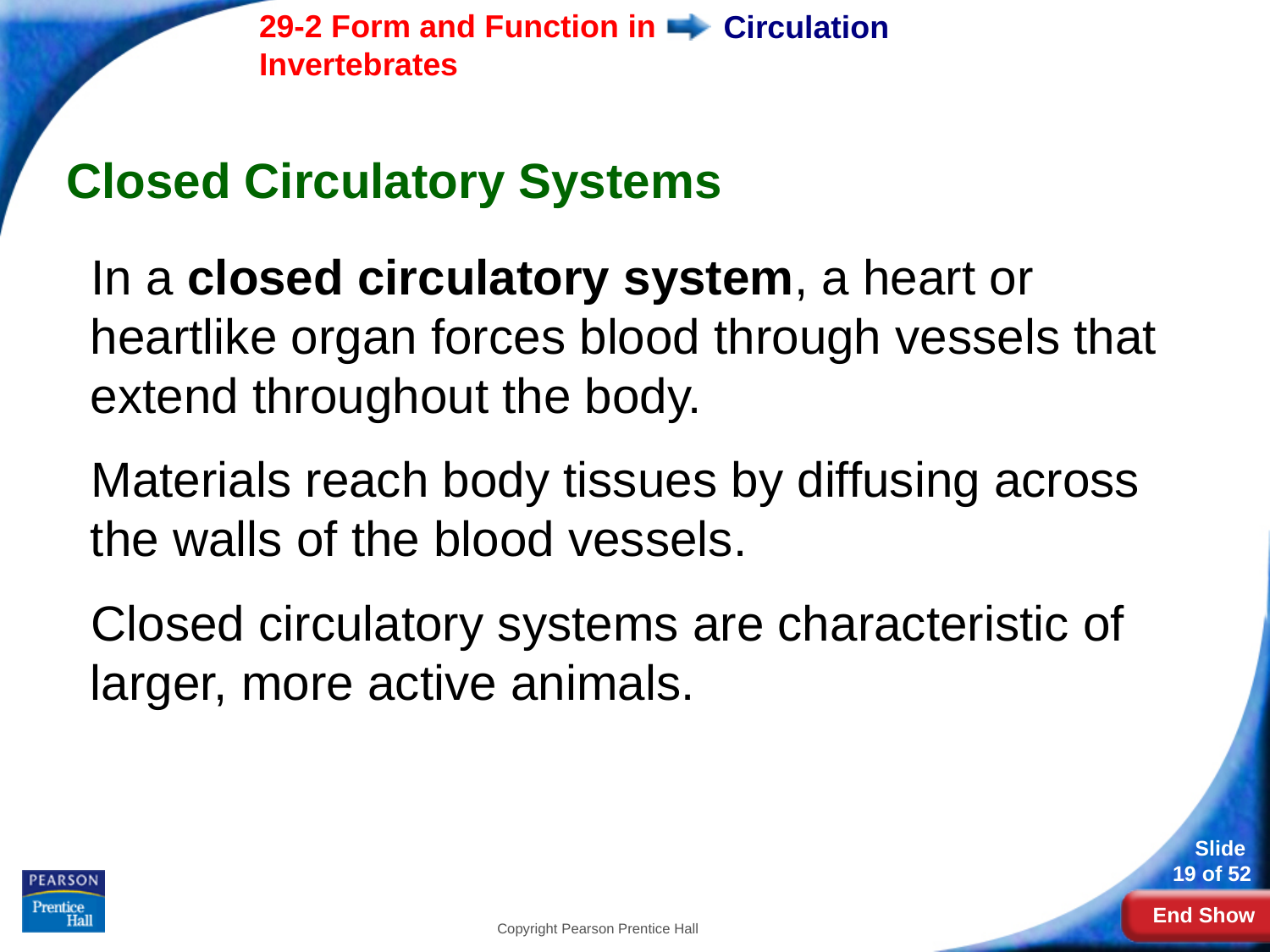

# Circulation
Closed Circulatory Systems
In a closed circulatory system, a heart or heartlike organ forces blood through vessels that extend throughout the body.
Materials reach body tissues by diffusing across the walls of the blood vessels.
Closed circulatory systems are characteristic of larger, more active animals.
Copyright Pearson Prentice Hall